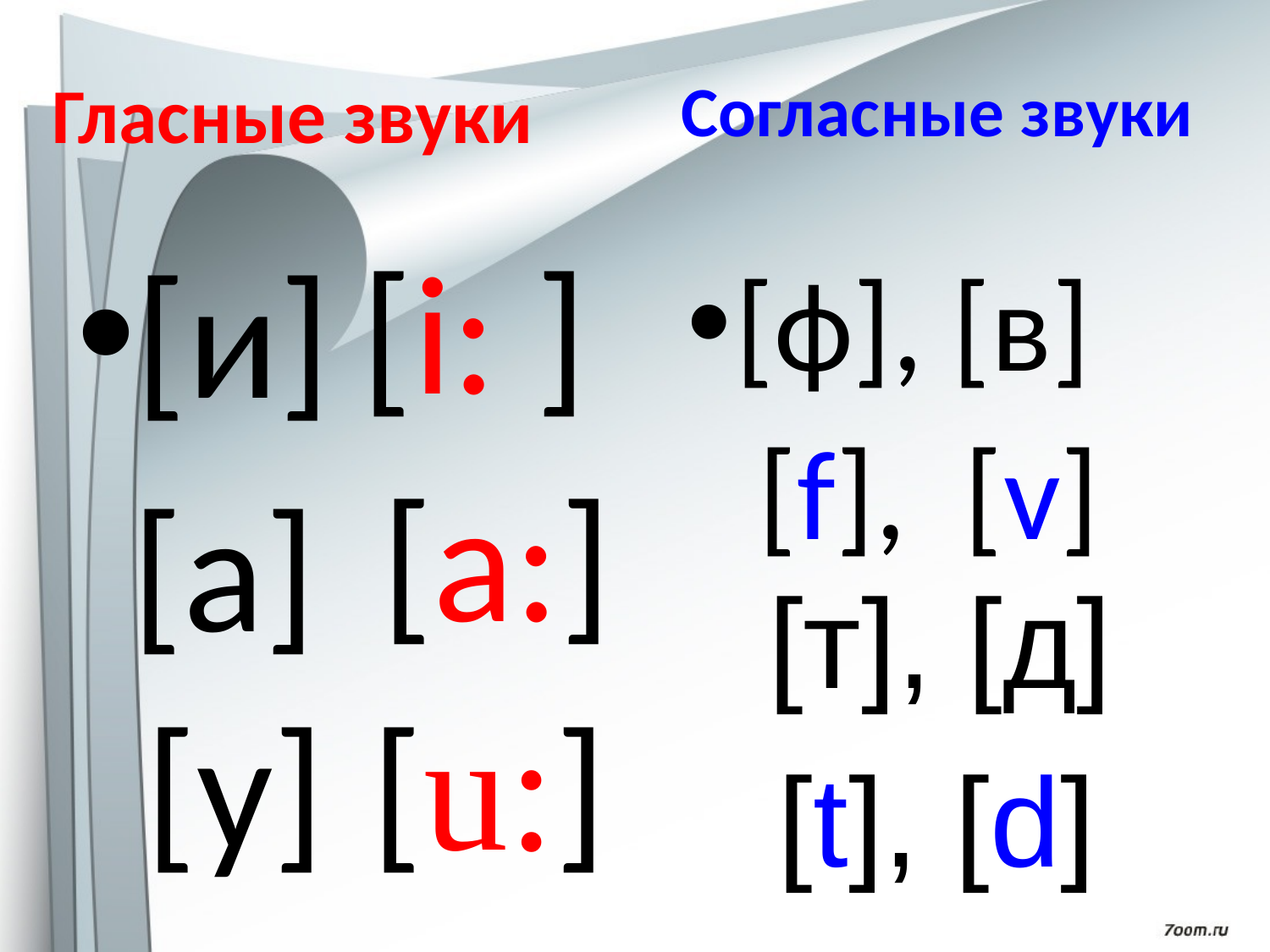

# Согласные звуки
Гласные звуки
[i: ]
[и]

[ф], [в]

[f],  [v]
[a:]
[а]
[т], [д]
[у]
[u:]
[t], [d]